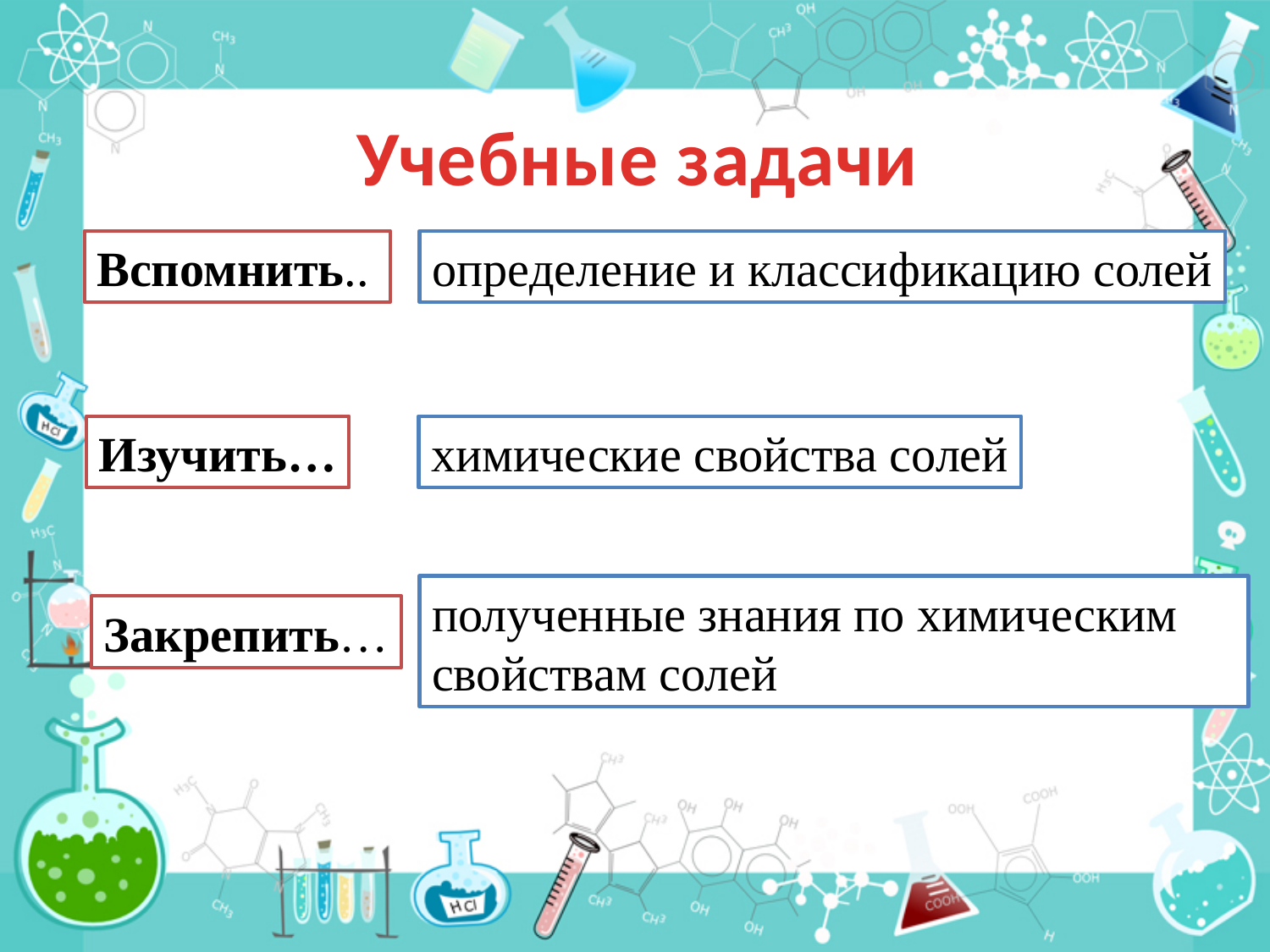

# Учебные задачи
Вспомнить..
определение и классификацию солей
Изучить…
химические свойства солей
полученные знания по химическим свойствам солей
Закрепить…